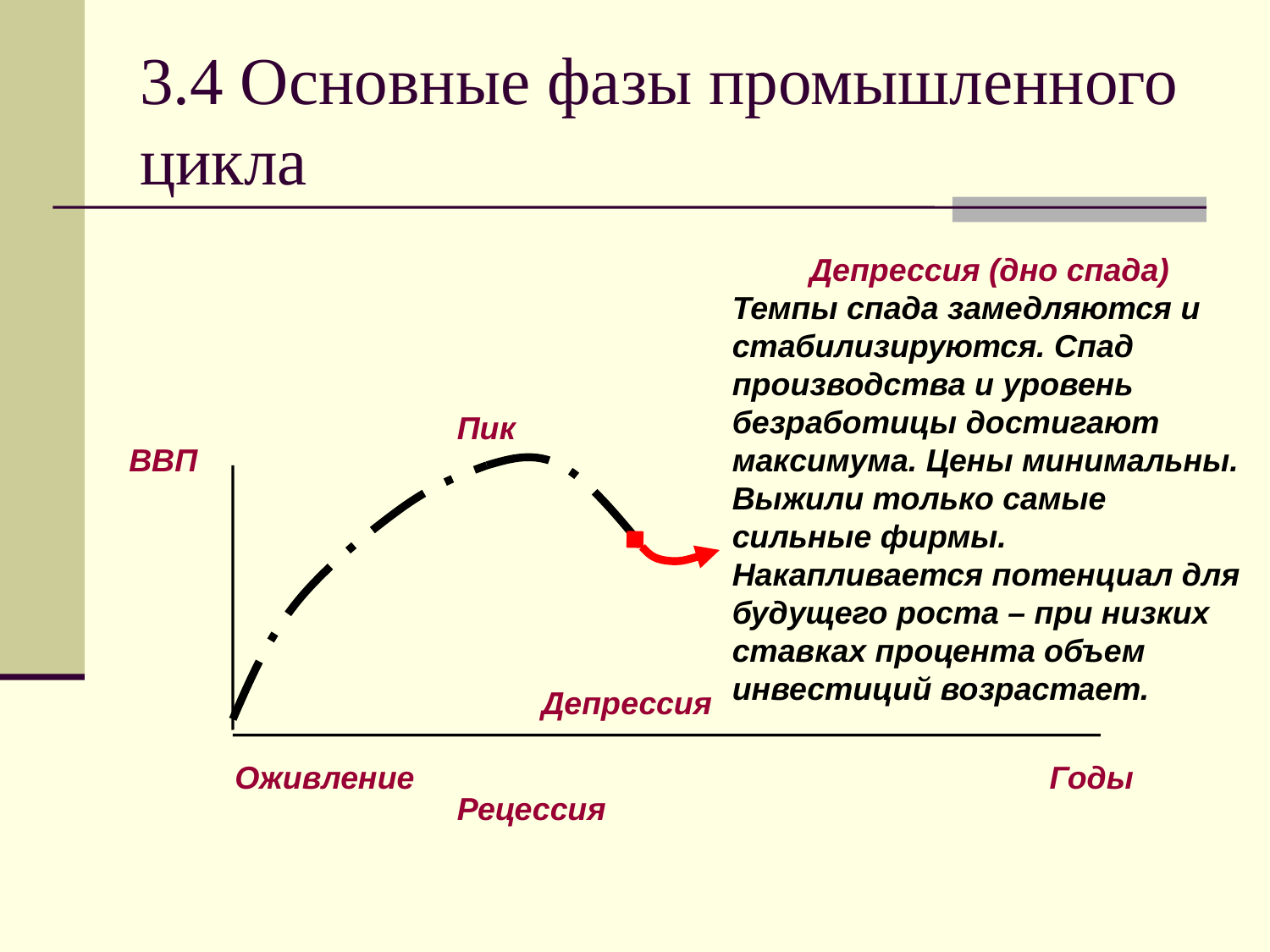

# 3.4 Основные фазы промышленного цикла

Депрессия (дно спада)
Темпы спада замедляются и стабилизируются. Спад производства и уровень безработицы достигают максимума. Цены минимальны. Выжили только самые сильные фирмы. Накапливается потенциал для будущего роста – при низких ставках процента объем инвестиций возрастает.
Пик
ВВП

Депрессия

Оживление
Годы
Рецессия